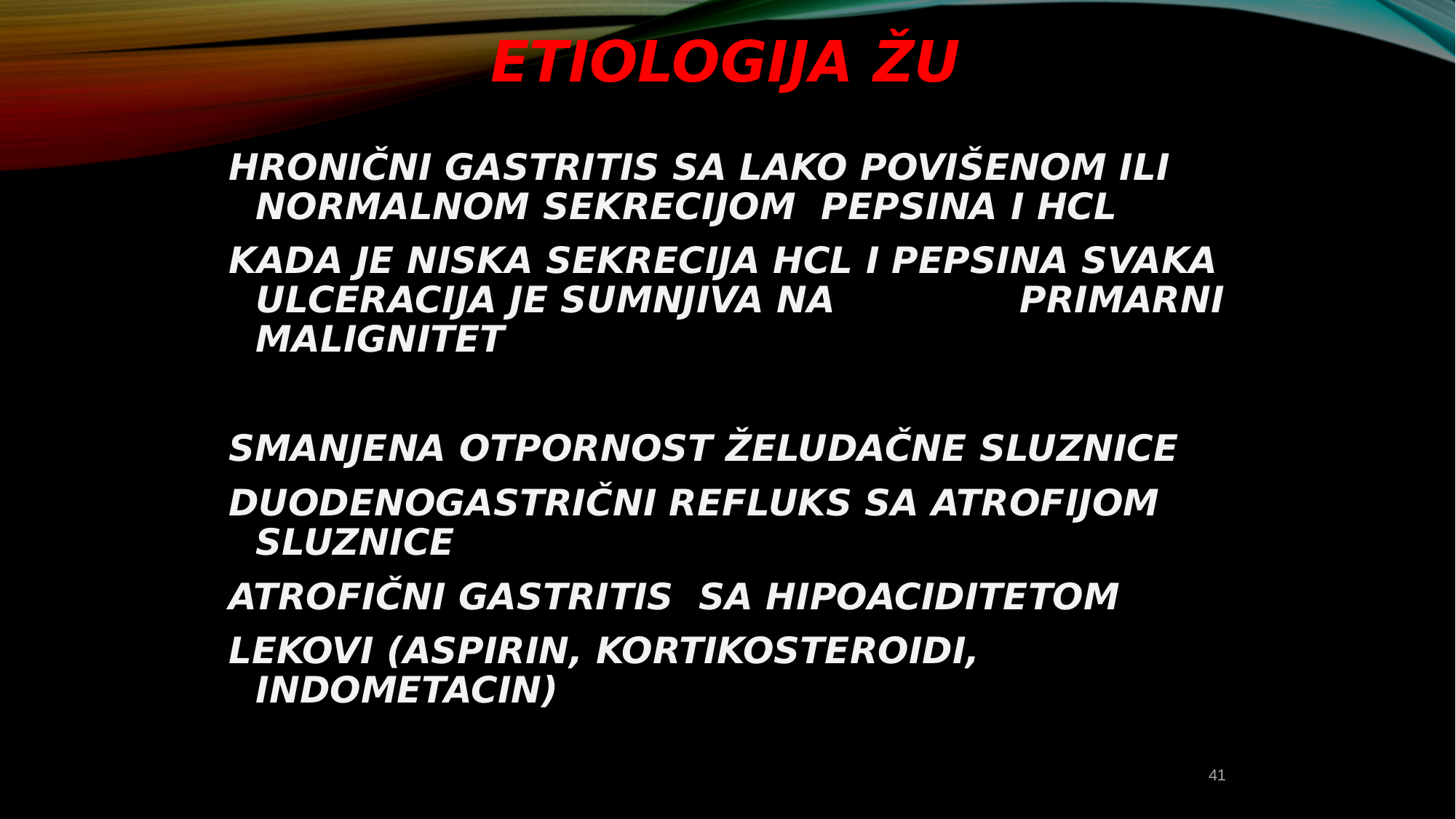

# ETIOLOGIJA ŽU
HRONIČNI GASTRITIS SA LAKO POVIŠENOM ILI NORMALNOM SEKRECIJOM  PEPSINA I HCL
KADA JE NISKA SEKRECIJA HCL I PEPSINA SVAKA ULCERACIJA JE SUMNJIVA NA 		PRIMARNI MALIGNITET

SMANJENA OTPORNOST ŽELUDAČNE SLUZNICE
DUODENOGASTRIČNI REFLUKS SA ATROFIJOM SLUZNICE
ATROFIČNI GASTRITIS  SA HIPOACIDITETOM
LEKOVI (ASPIRIN, KORTIKOSTEROIDI, INDOMETACIN)

41